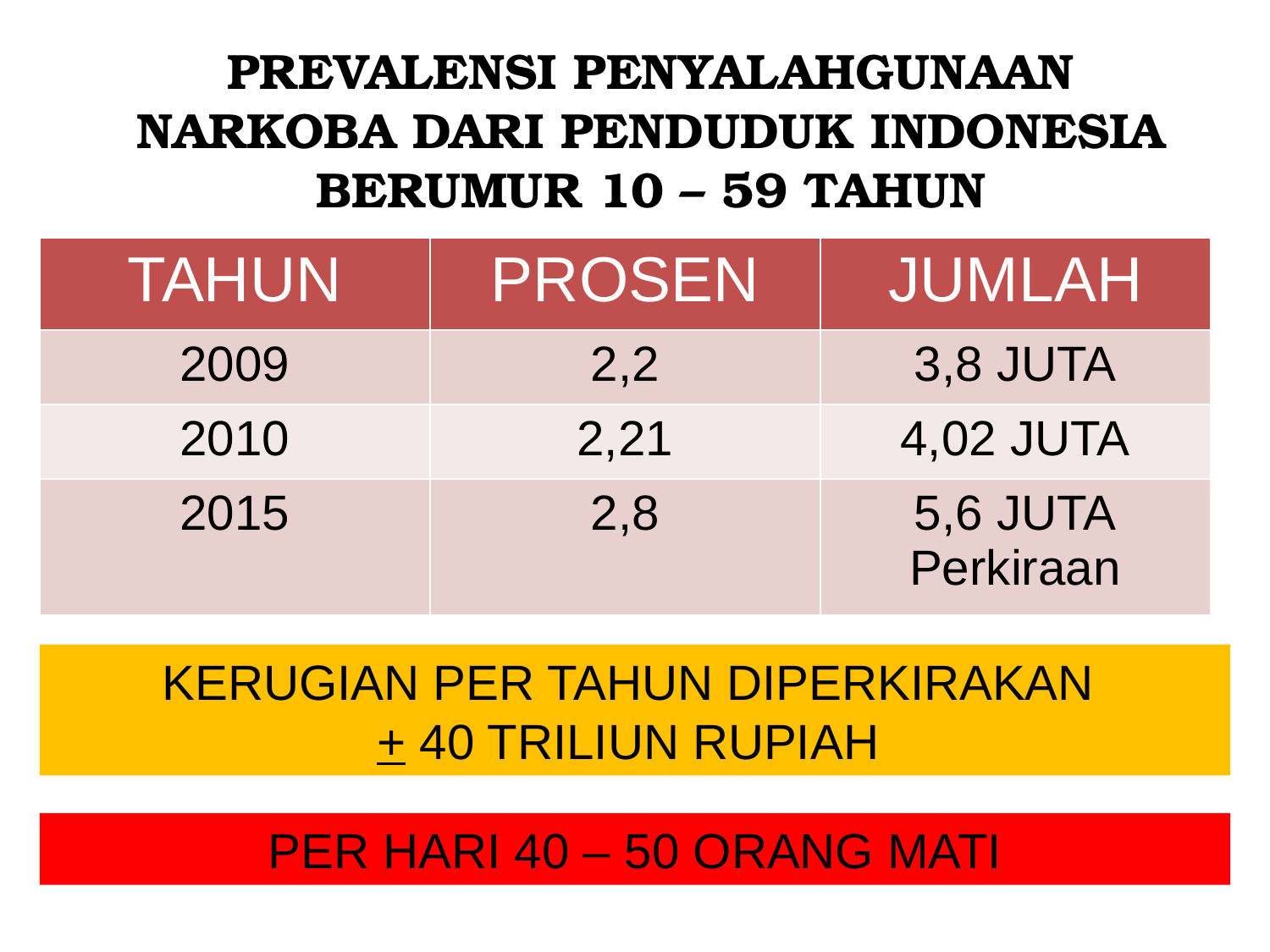

# PREVALENSI PENYALAHGUNAAN NARKOBA DARI PENDUDUK INDONESIA BERUMUR 10 – 59 TAHUN
| TAHUN | PROSEN | JUMLAH |
| --- | --- | --- |
| 2009 | 2,2 | 3,8 JUTA |
| 2010 | 2,21 | 4,02 JUTA |
| 2015 | 2,8 | 5,6 JUTA Perkiraan |
KERUGIAN PER TAHUN DIPERKIRAKAN
+ 40 TRILIUN RUPIAH

PER HARI 40 – 50 ORANG MATI